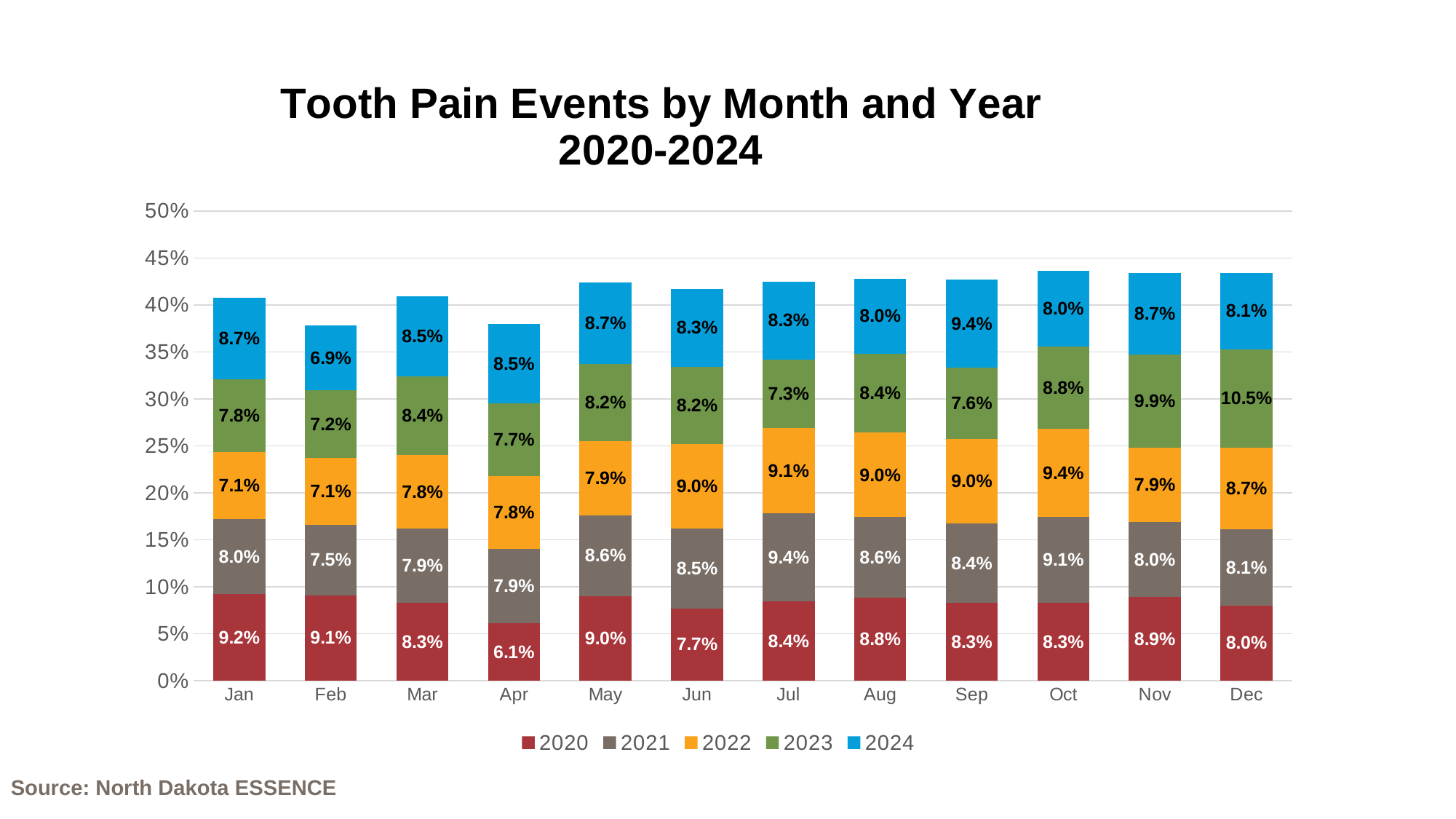

### Chart: Tooth Pain Events by Month and Year
2020-2024

| Category | 2020 | 2021 | 2022 | 2023 | 2024 |
|---|---|---|---|---|---|
| Jan | 0.092 | 0.08 | 0.071 | 0.078 | 0.087 |
| Feb | 0.091 | 0.075 | 0.071 | 0.072 | 0.069 |
| Mar | 0.083 | 0.079 | 0.078 | 0.084 | 0.085 |
| Apr | 0.061 | 0.079 | 0.078 | 0.077 | 0.085 |
| May | 0.09 | 0.086 | 0.079 | 0.082 | 0.087 |
| Jun | 0.077 | 0.085 | 0.09 | 0.082 | 0.083 |
| Jul | 0.084 | 0.094 | 0.091 | 0.073 | 0.083 |
| Aug | 0.088 | 0.086 | 0.09 | 0.084 | 0.08 |
| Sep | 0.083 | 0.084 | 0.09 | 0.076 | 0.094 |
| Oct | 0.083 | 0.091 | 0.094 | 0.088 | 0.08 |
| Nov | 0.089 | 0.08 | 0.079 | 0.099 | 0.087 |
| Dec | 0.08 | 0.081 | 0.087 | 0.105 | 0.081 |
Source: North Dakota ESSENCE